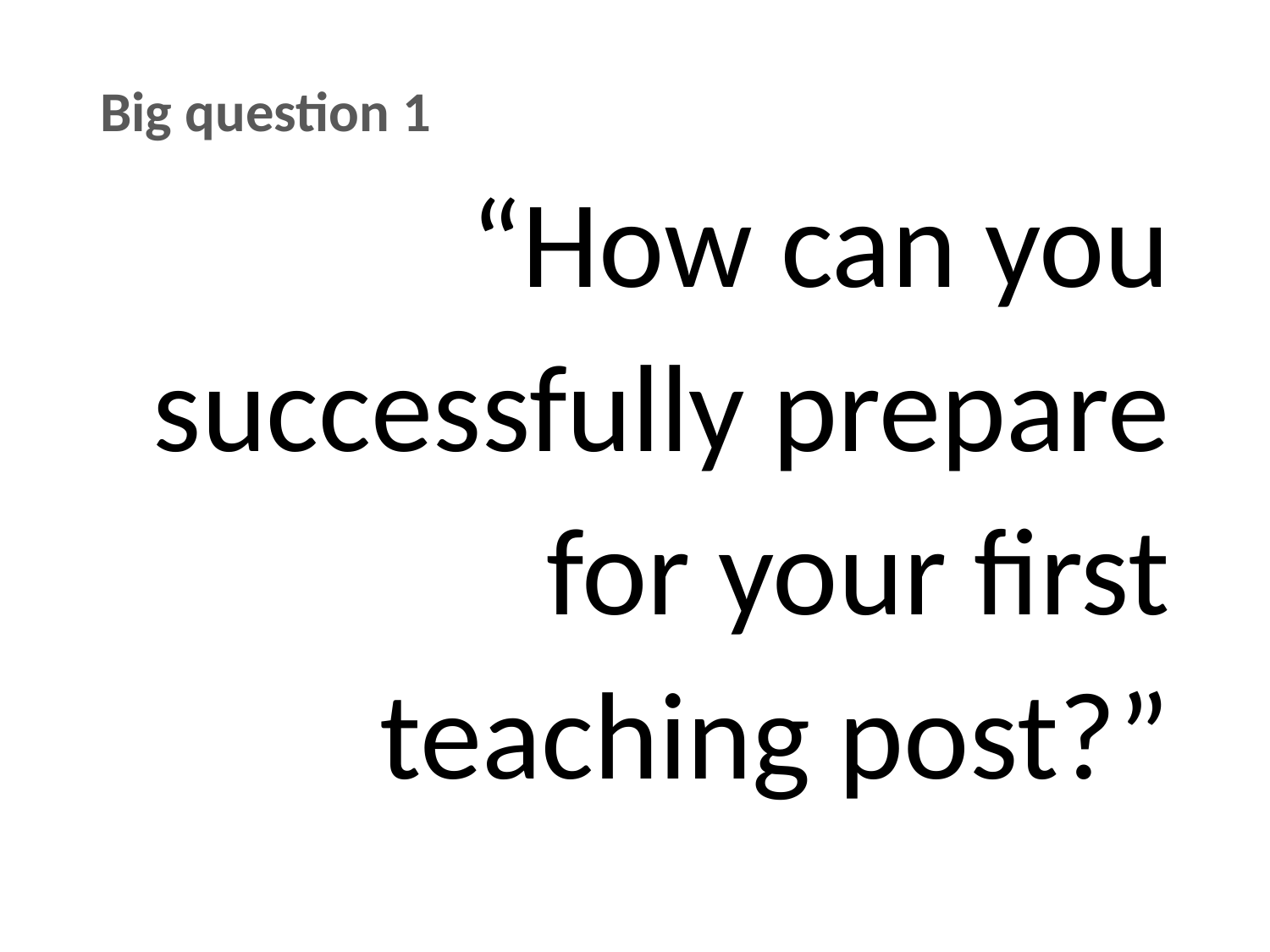

# Big question 1
“How can you successfully prepare for your first teaching post?”